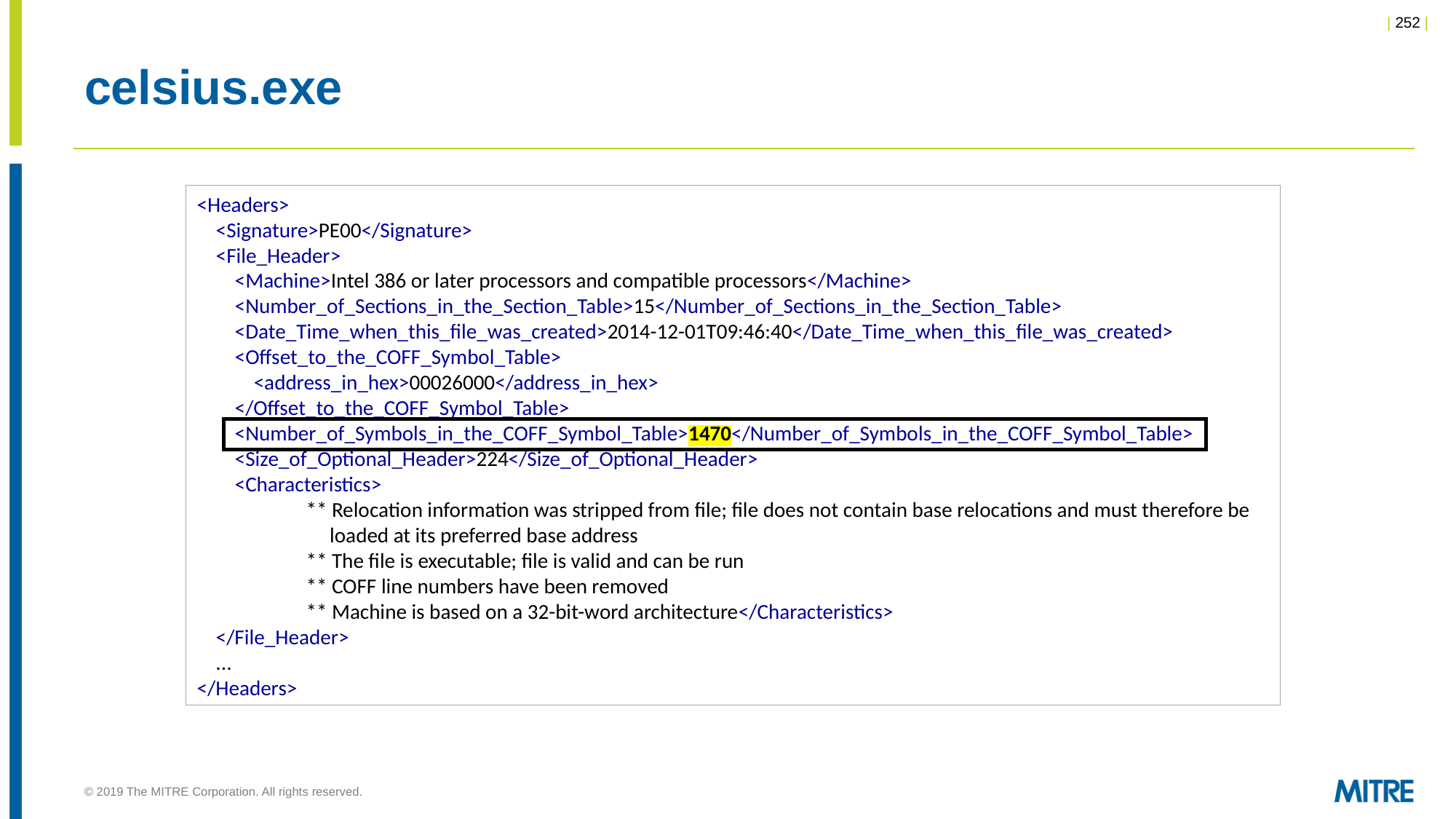

# celsius.exe
<Headers>
    <Signature>PE00</Signature>
    <File_Header>
        <Machine>Intel 386 or later processors and compatible processors</Machine>
        <Number_of_Sections_in_the_Section_Table>15</Number_of_Sections_in_the_Section_Table>
        <Date_Time_when_this_file_was_created>2014-12-01T09:46:40</Date_Time_when_this_file_was_created>
        <Offset_to_the_COFF_Symbol_Table>
            <address_in_hex>00026000</address_in_hex>
        </Offset_to_the_COFF_Symbol_Table>
        <Number_of_Symbols_in_the_COFF_Symbol_Table>1470</Number_of_Symbols_in_the_COFF_Symbol_Table>
        <Size_of_Optional_Header>224</Size_of_Optional_Header>
        <Characteristics>
	** Relocation information was stripped from file; file does not contain base relocations and must therefore be
 	     loaded at its preferred base address
	** The file is executable; file is valid and can be run
	** COFF line numbers have been removed
	** Machine is based on a 32-bit-word architecture</Characteristics>
    </File_Header>
    ...
</Headers>

© 2019 The MITRE Corporation. All rights reserved.